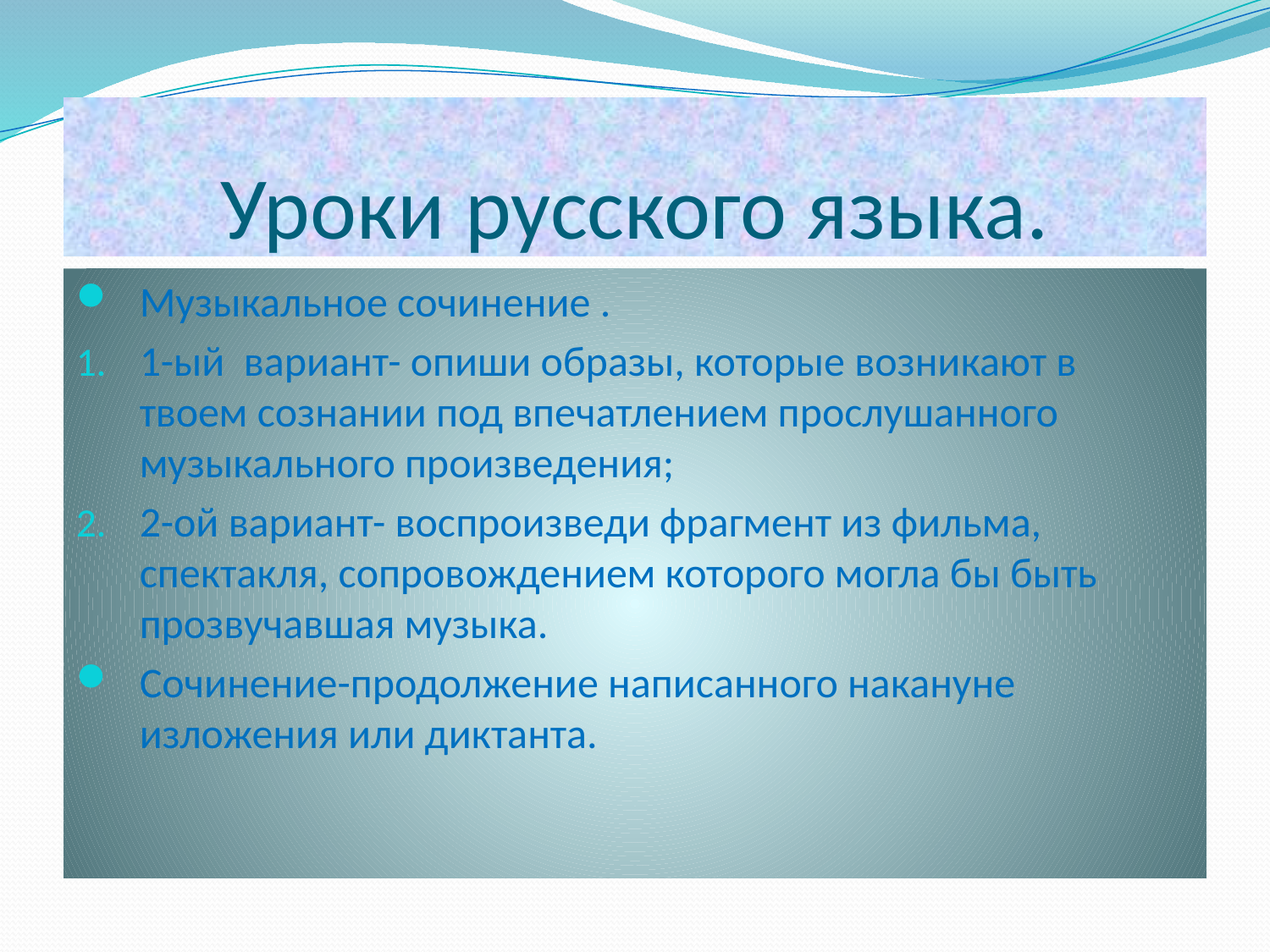

# Уроки русского языка.
Музыкальное сочинение .
1-ый  вариант- опиши образы, которые возникают в твоем сознании под впечатлением прослушанного музыкального произведения;
2-ой вариант- воспроизведи фрагмент из фильма, спектакля, сопровождением которого могла бы быть прозвучавшая музыка.
Сочинение-продолжение написанного накануне изложения или диктанта.